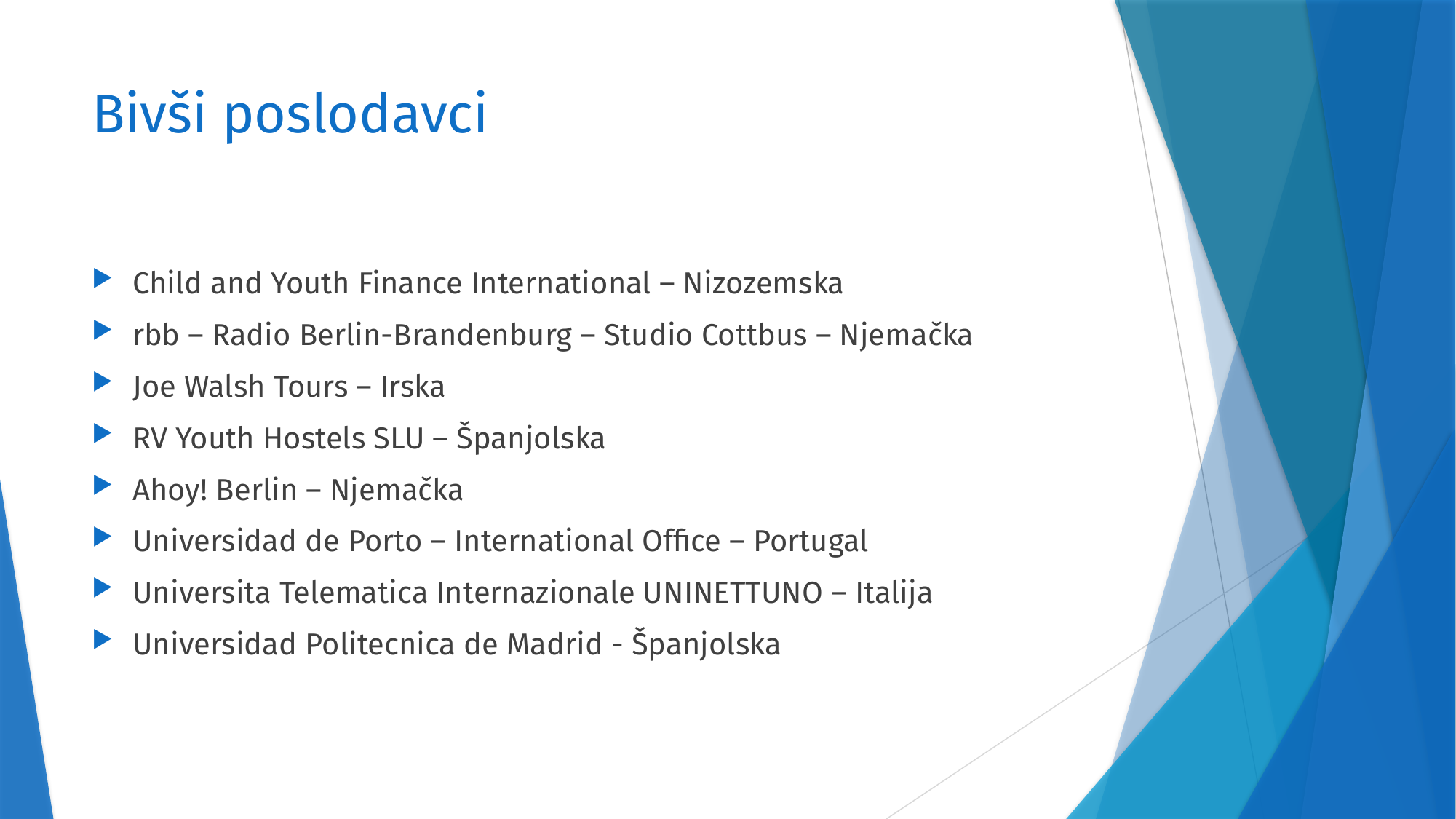

# Bivši poslodavci
Child and Youth Finance International – Nizozemska
rbb – Radio Berlin-Brandenburg – Studio Cottbus – Njemačka
Joe Walsh Tours – Irska
RV Youth Hostels SLU – Španjolska
Ahoy! Berlin – Njemačka
Universidad de Porto – International Office – Portugal
Universita Telematica Internazionale UNINETTUNO – Italija
Universidad Politecnica de Madrid - Španjolska